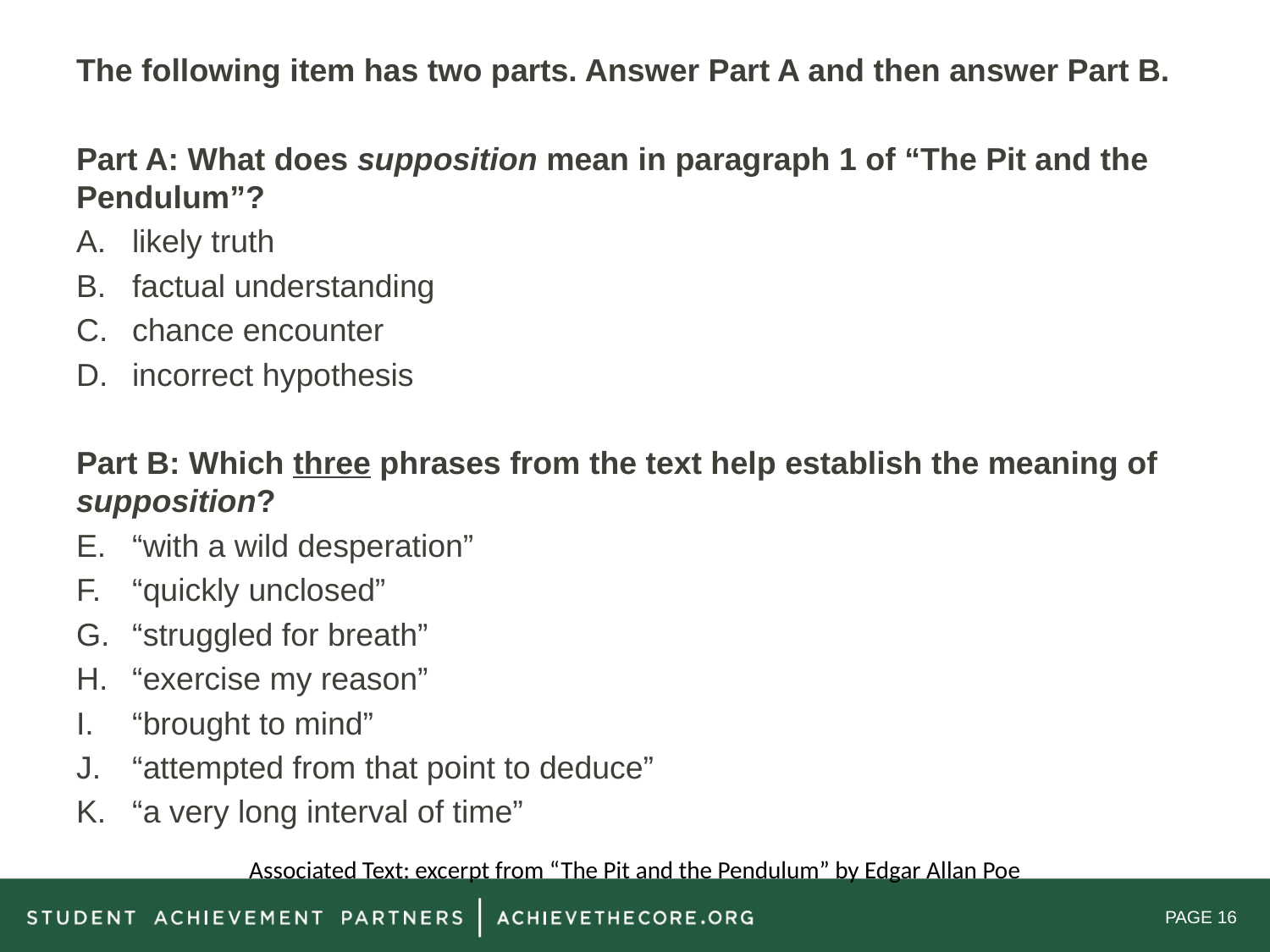

The following item has two parts. Answer Part A and then answer Part B.

Part A: What does supposition mean in paragraph 1 of “The Pit and the Pendulum”?
likely truth
factual understanding
chance encounter
incorrect hypothesis

Part B: Which three phrases from the text help establish the meaning of supposition?
“with a wild desperation”
“quickly unclosed”
“struggled for breath”
“exercise my reason”
“brought to mind”
“attempted from that point to deduce”
“a very long interval of time”
Associated Text: excerpt from “The Pit and the Pendulum” by Edgar Allan Poe